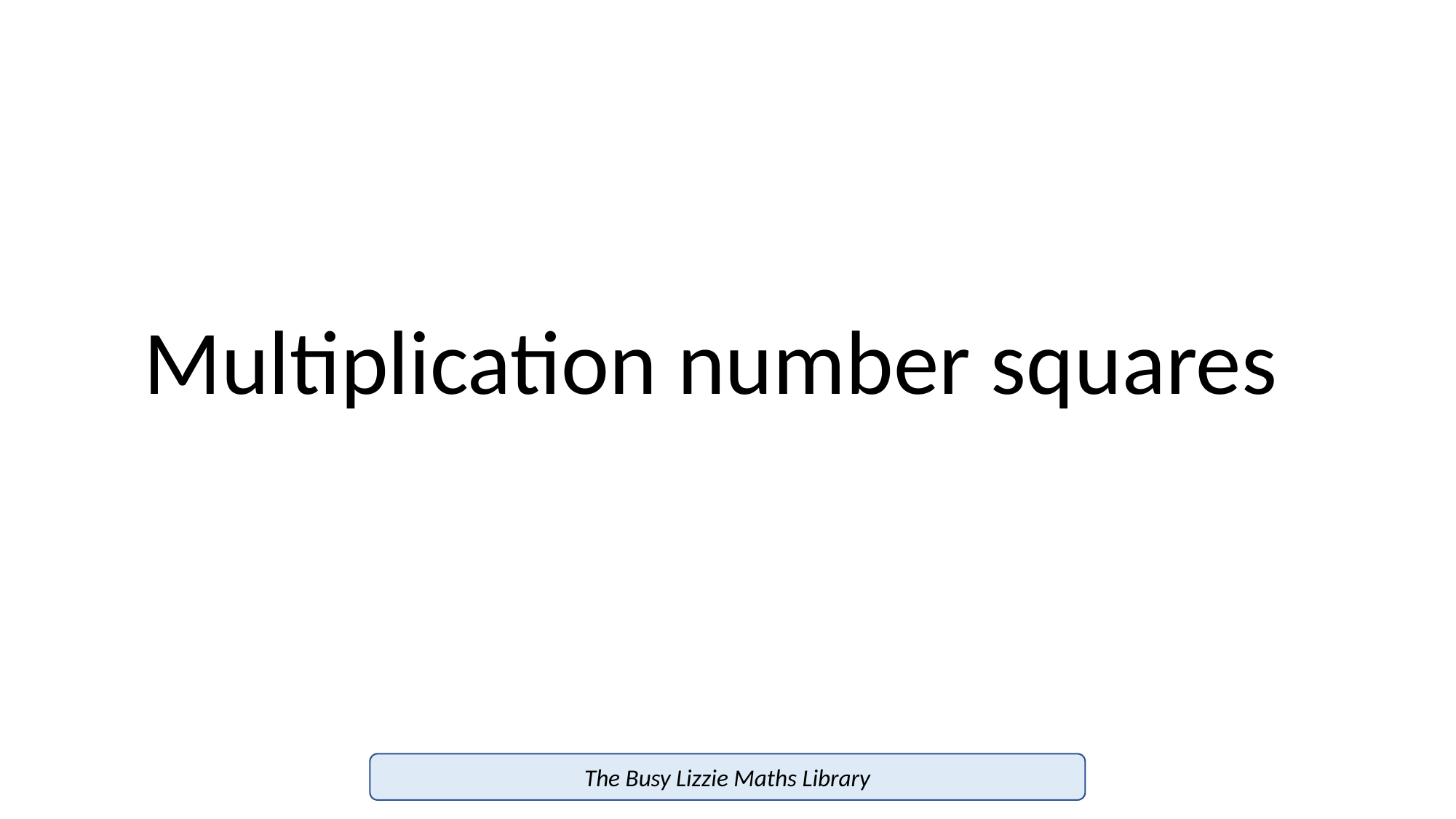

# Multiplication number squares
The Busy Lizzie Maths Library